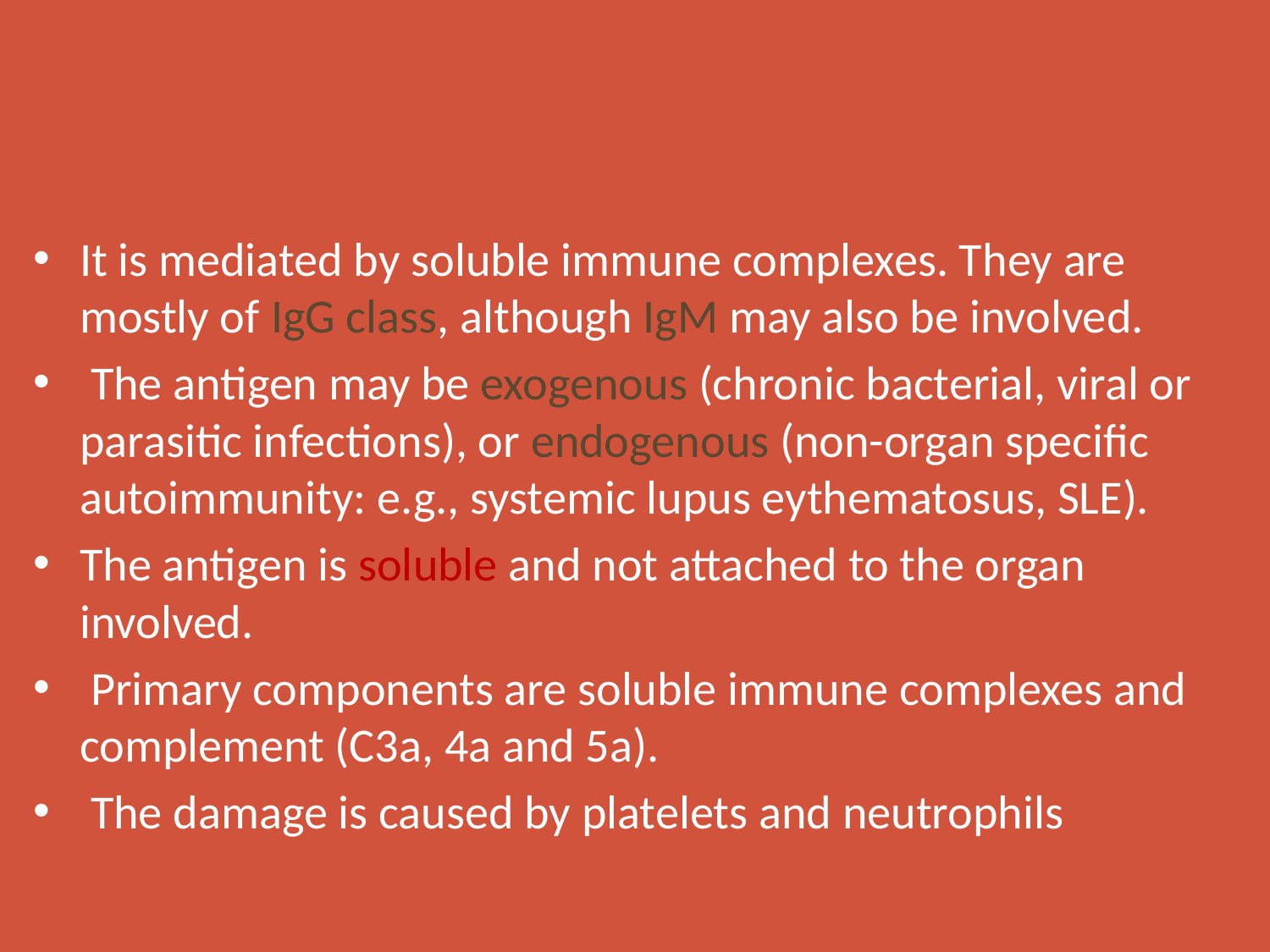

#
It is mediated by soluble immune complexes. They are mostly of IgG class, although IgM may also be involved.
 The antigen may be exogenous (chronic bacterial, viral or parasitic infections), or endogenous (non-organ specific autoimmunity: e.g., systemic lupus eythematosus, SLE).
The antigen is soluble and not attached to the organ involved.
 Primary components are soluble immune complexes and complement (C3a, 4a and 5a).
 The damage is caused by platelets and neutrophils